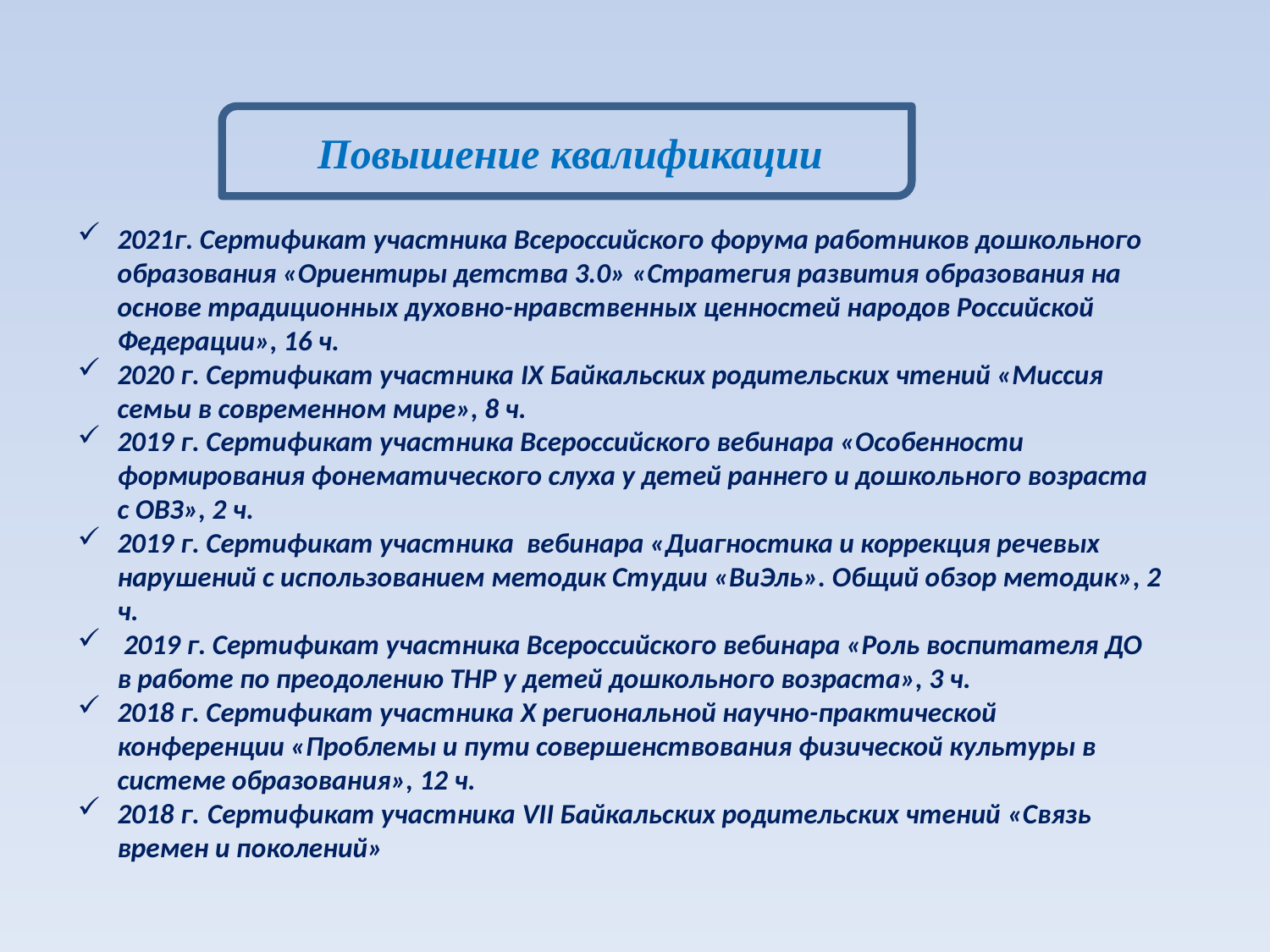

Повышение квалификации
2021г. Сертификат участника Всероссийского форума работников дошкольного образования «Ориентиры детства 3.0» «Стратегия развития образования на основе традиционных духовно-нравственных ценностей народов Российской Федерации», 16 ч.
2020 г. Сертификат участника IX Байкальских родительских чтений «Миссия семьи в современном мире», 8 ч.
2019 г. Сертификат участника Всероссийского вебинара «Особенности формирования фонематического слуха у детей раннего и дошкольного возраста с ОВЗ», 2 ч.
2019 г. Сертификат участника  вебинара «Диагностика и коррекция речевых нарушений с использованием методик Студии «ВиЭль». Общий обзор методик», 2 ч.
 2019 г. Сертификат участника Всероссийского вебинара «Роль воспитателя ДО в работе по преодолению ТНР у детей дошкольного возраста», 3 ч.
2018 г. Сертификат участника X региональной научно-практической конференции «Проблемы и пути совершенствования физической культуры в системе образования», 12 ч.
2018 г. Сертификат участника VII Байкальских родительских чтений «Связь времен и поколений»